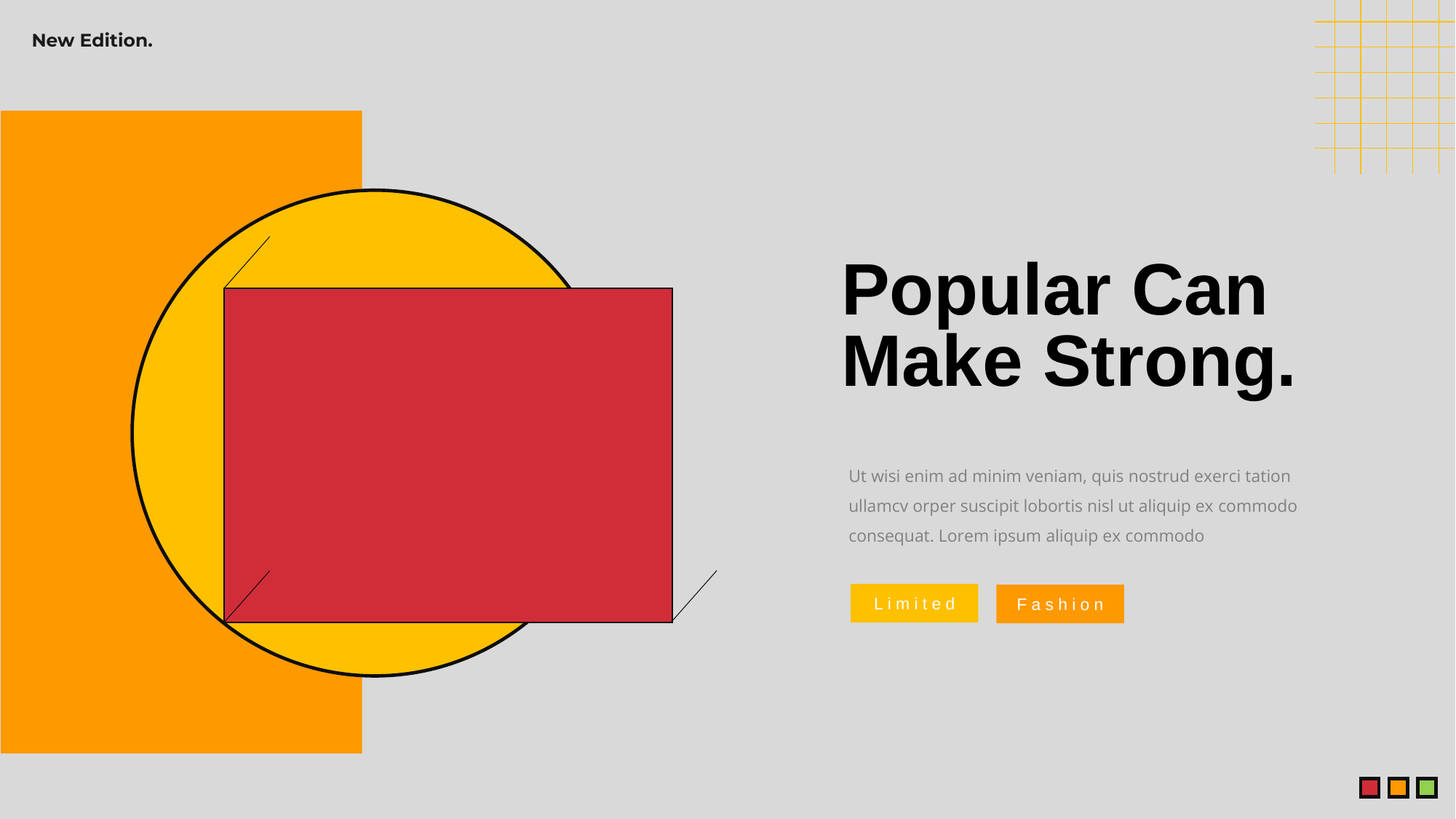

New Edition.

Popular Can
Make Strong.
Ut wisi enim ad minim veniam, quis nostrud exerci tation ullamcv orper suscipit lobortis nisl ut aliquip ex commodo consequat. Lorem ipsum aliquip ex commodo
Limited
Fashion